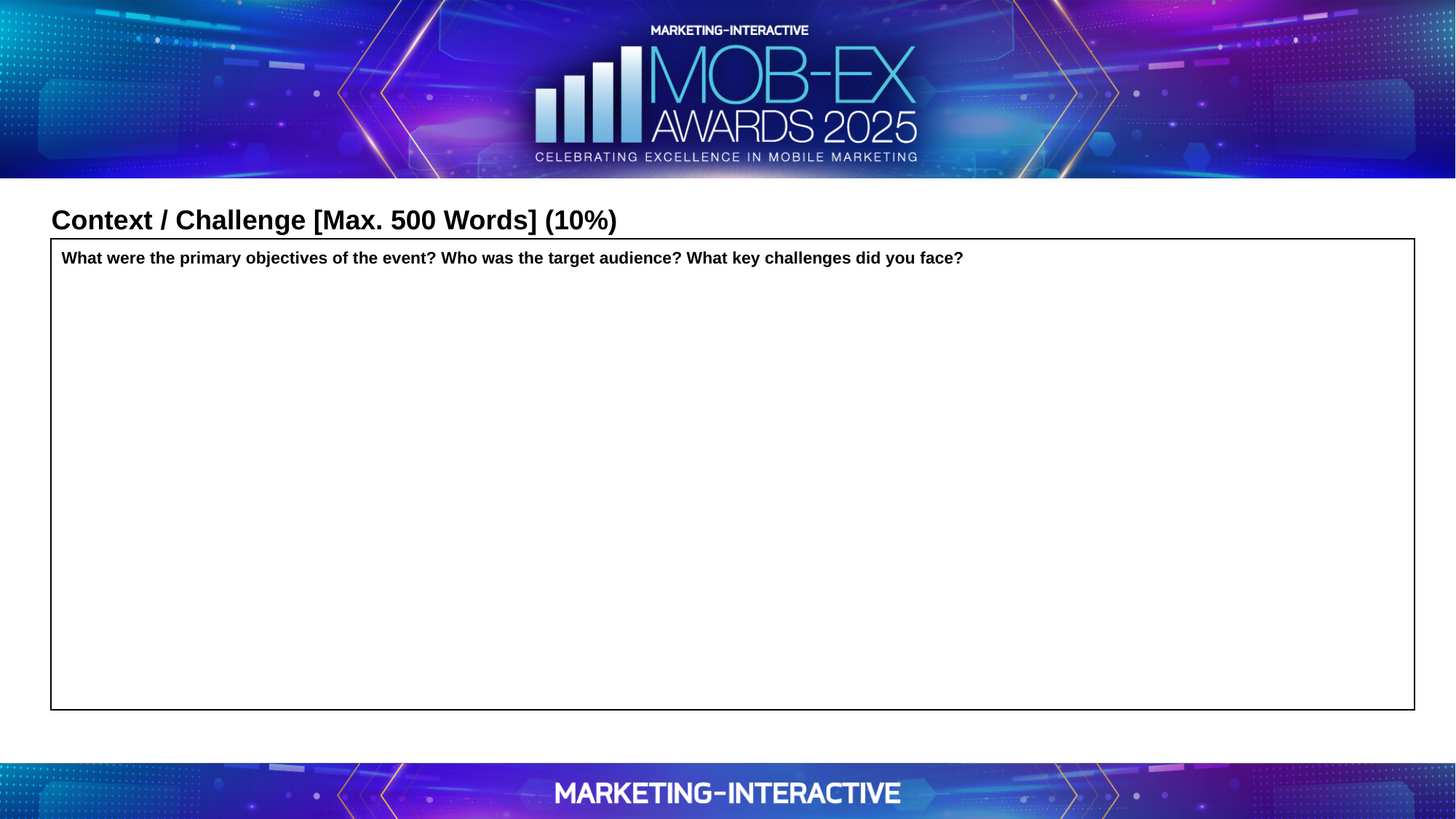

Context / Challenge [Max. 500 Words] (10%)

What were the primary objectives of the event? Who was the target audience? What key challenges did you face?